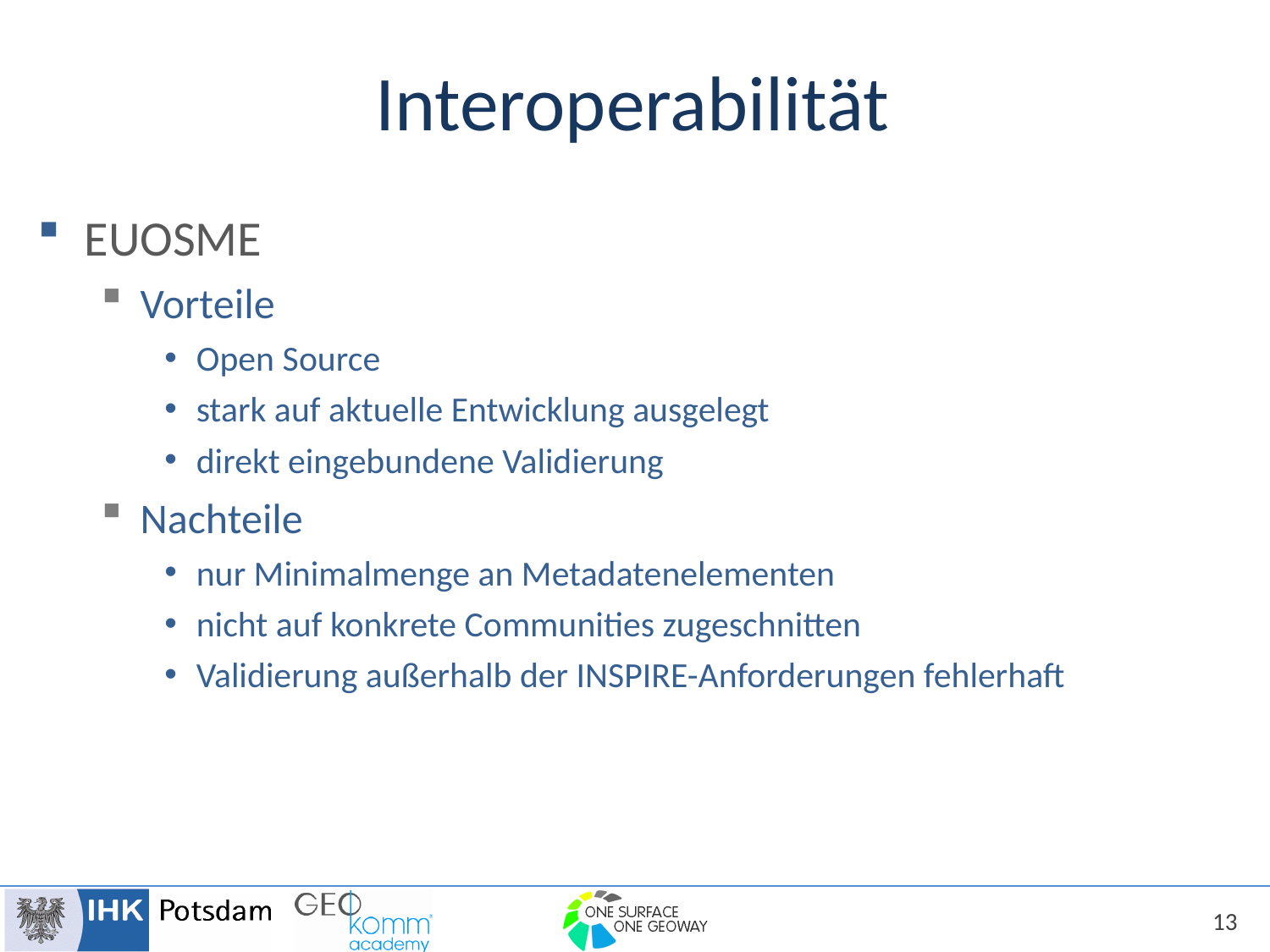

# Interoperabilität
EUOSME
Vorteile
Open Source
stark auf aktuelle Entwicklung ausgelegt
direkt eingebundene Validierung
Nachteile
nur Minimalmenge an Metadatenelementen
nicht auf konkrete Communities zugeschnitten
Validierung außerhalb der INSPIRE-Anforderungen fehlerhaft

13